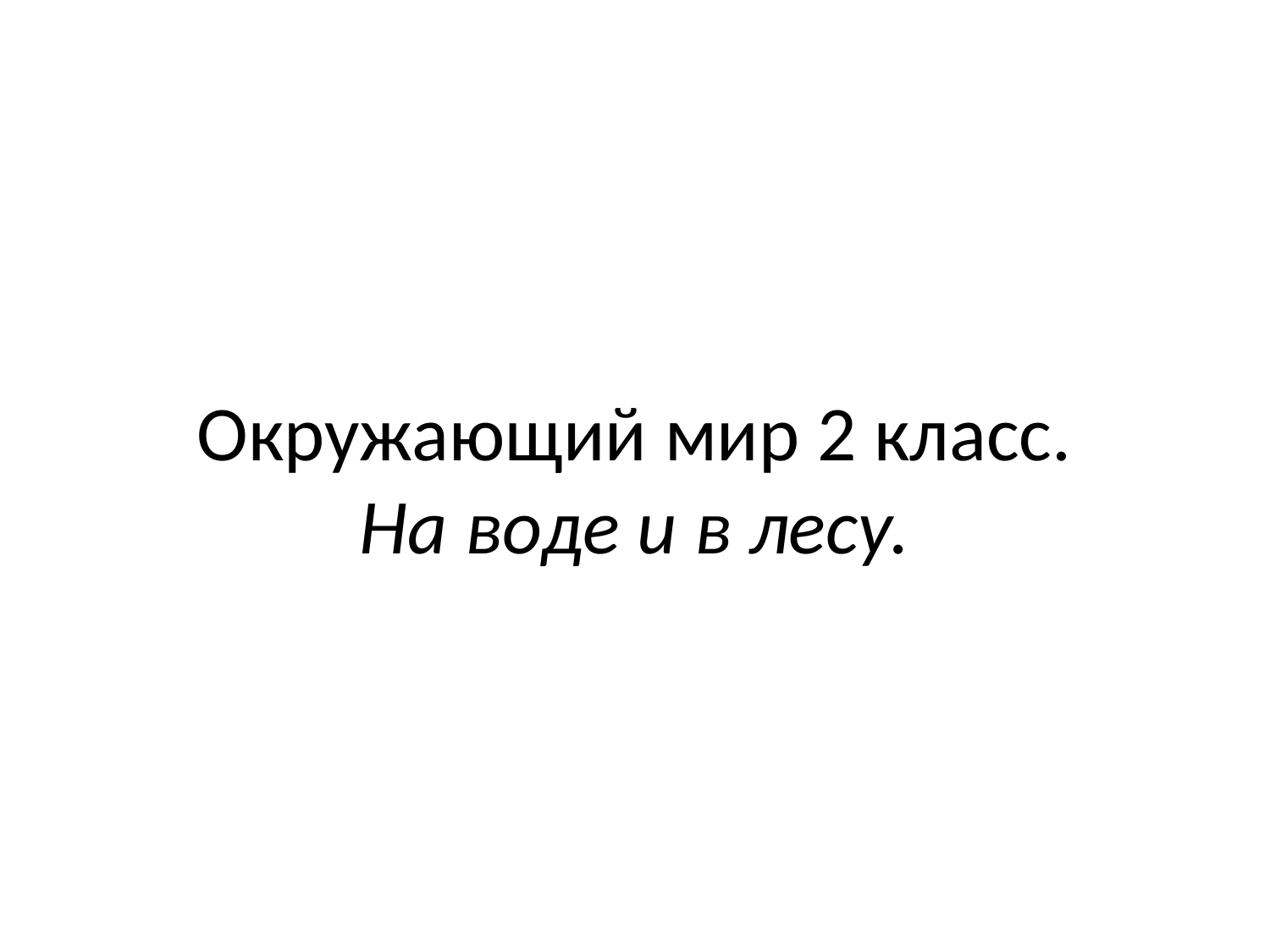

# Окружающий мир 2 класс. На воде и в лесу.